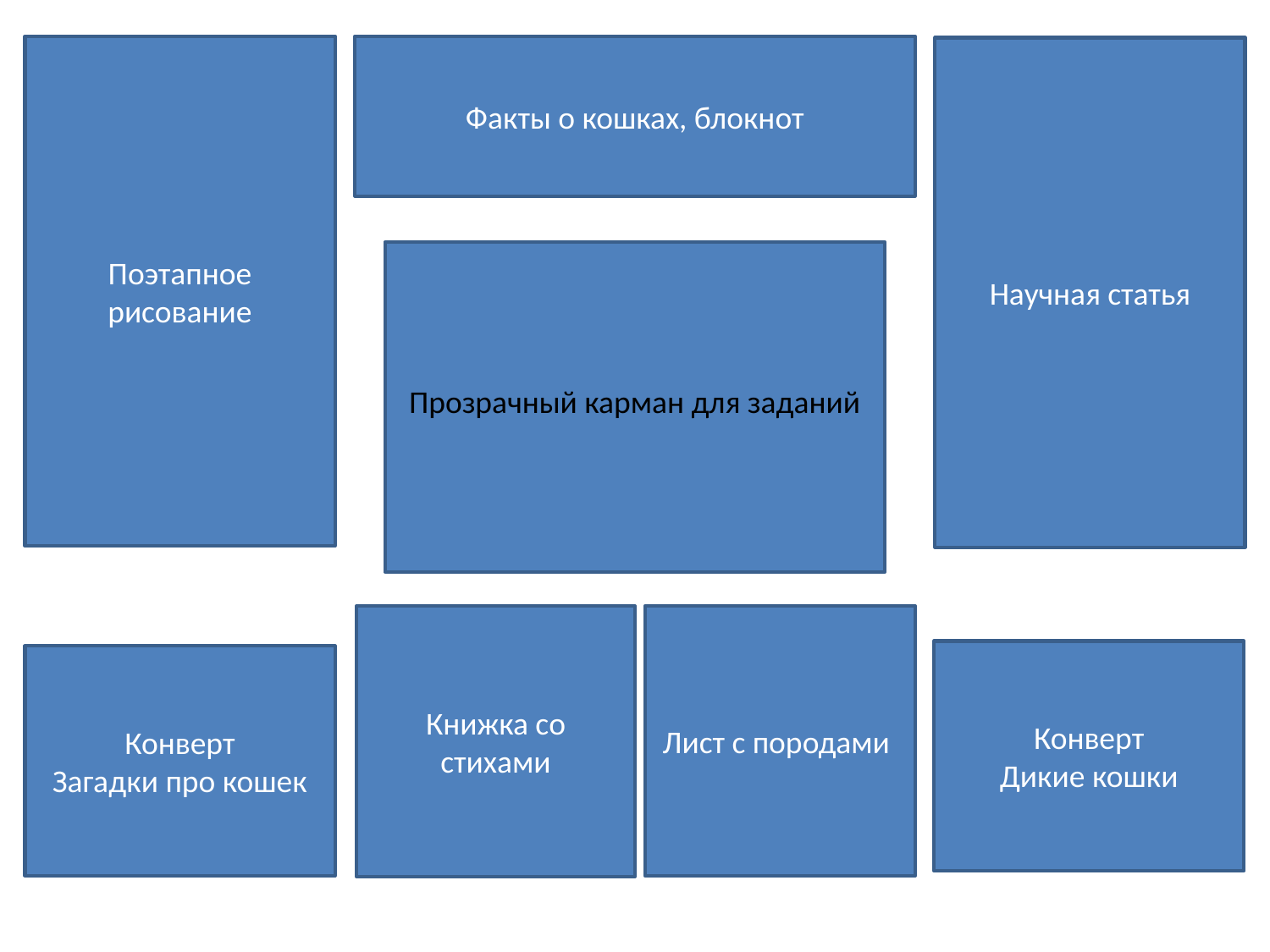

Поэтапное рисование
Факты о кошках, блокнот
Научная статья

Прозрачный карман для заданий
Лист с породами
Книжка со стихами
Конверт
Дикие кошки
Конверт
Загадки про кошек